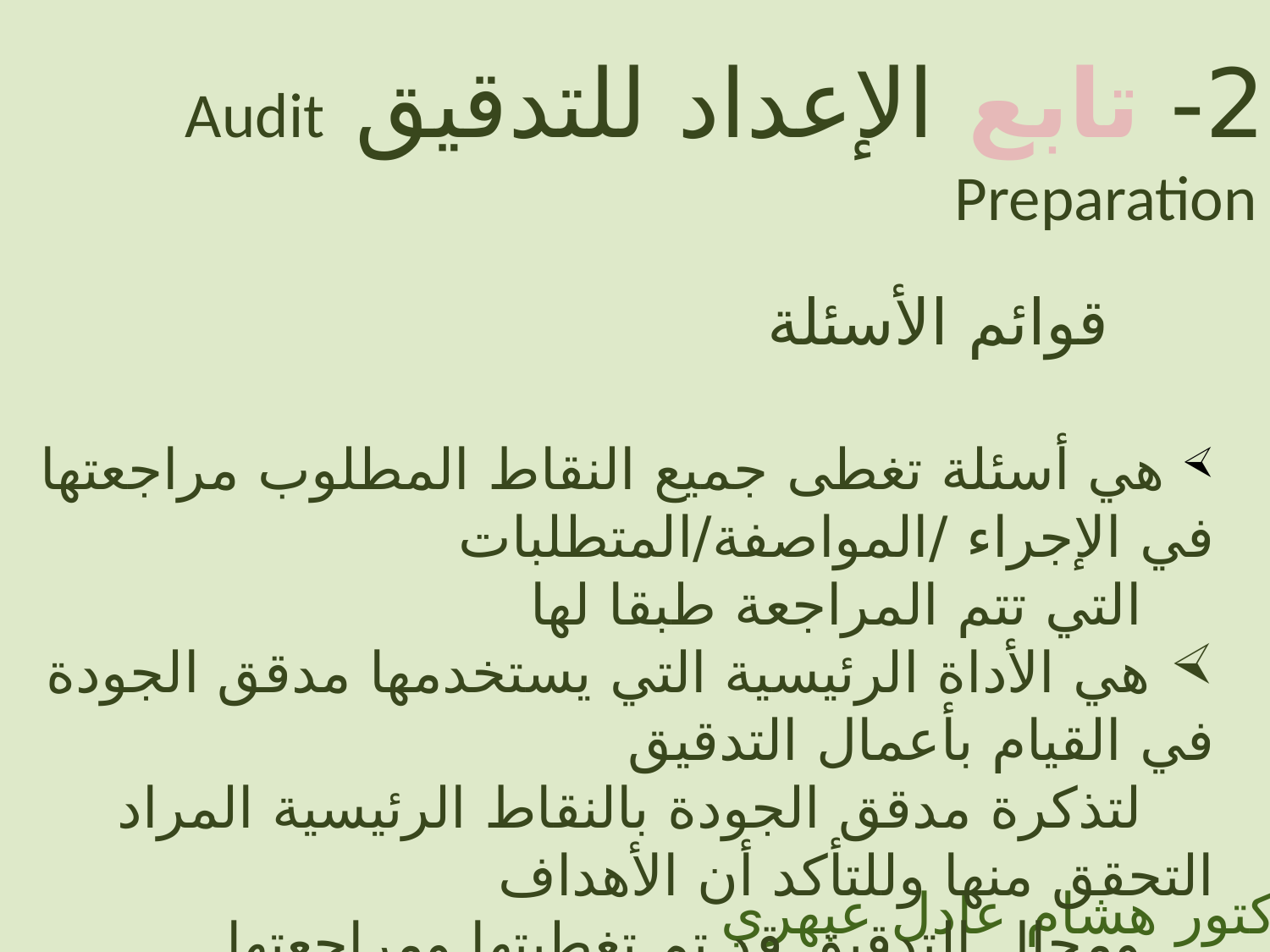

2- تابع الإعداد للتدقيق Audit Preparation
قوائم الأسئلة

 هي أسئلة تغطى جميع النقاط المطلوب مراجعتها في الإجراء /المواصفة/المتطلبات
    التي تتم المراجعة طبقا لها
 هي الأداة الرئيسية التي يستخدمها مدقق الجودة في القيام بأعمال التدقيق
    لتذكرة مدقق الجودة بالنقاط الرئيسية المراد التحقق منها وللتأكد أن الأهداف
    ومجال التدقيق قد تم تغطيتها ومراجعتها
الدكتور هشام عادل عبهري